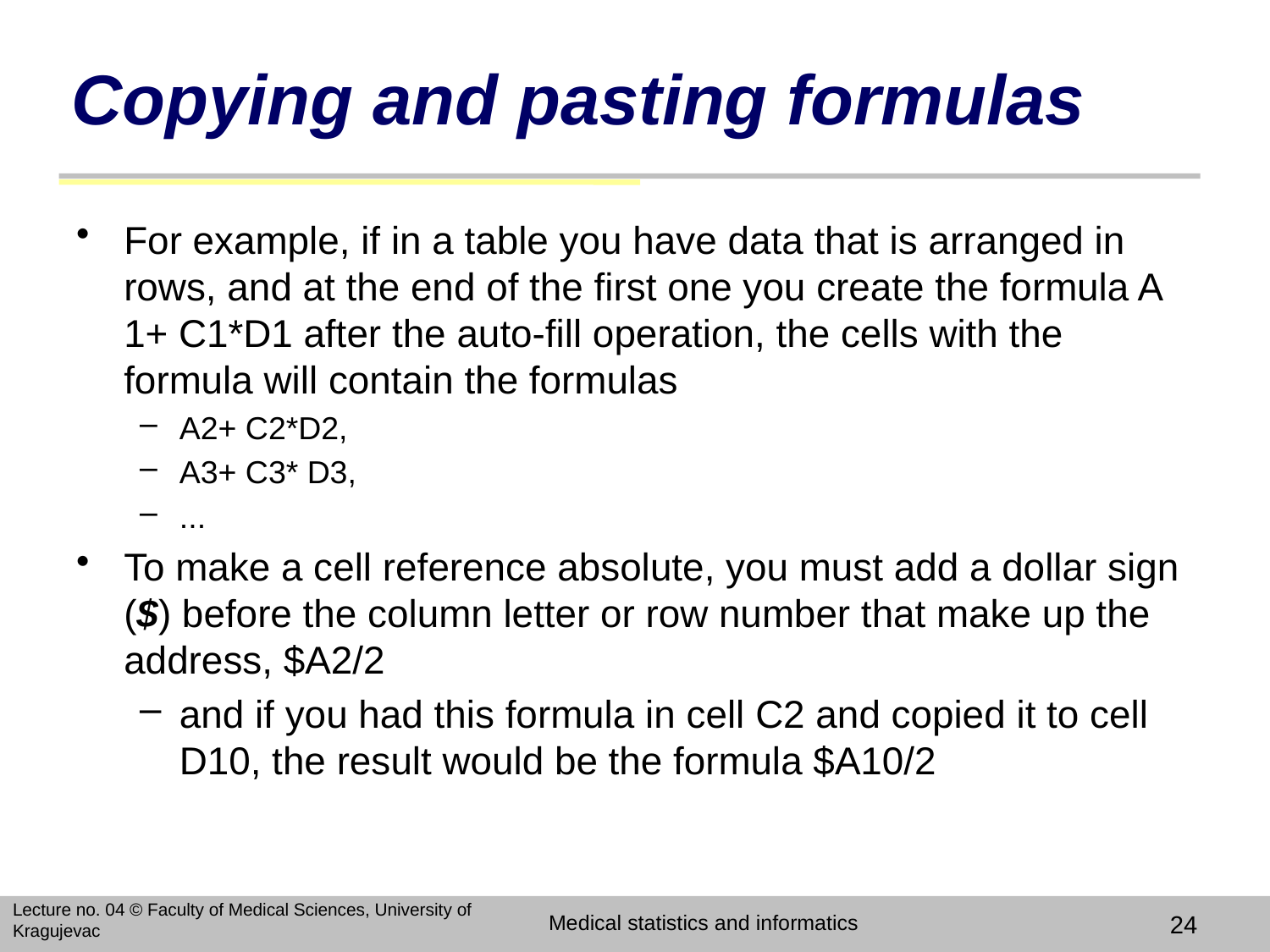

# Copying and pasting formulas
For example, if in a table you have data that is arranged in rows, and at the end of the first one you create the formula A 1+ C1*D1 after the auto-fill operation, the cells with the formula will contain the formulas
A2+ C2*D2,
A3+ C3* D3,
...
To make a cell reference absolute, you must add a dollar sign ($) before the column letter or row number that make up the address, $A2/2
and if you had this formula in cell C2 and copied it to cell D10, the result would be the formula $A10/2
Lecture no. 04 © Faculty of Medical Sciences, University of Kragujevac
Medical statistics and informatics
24